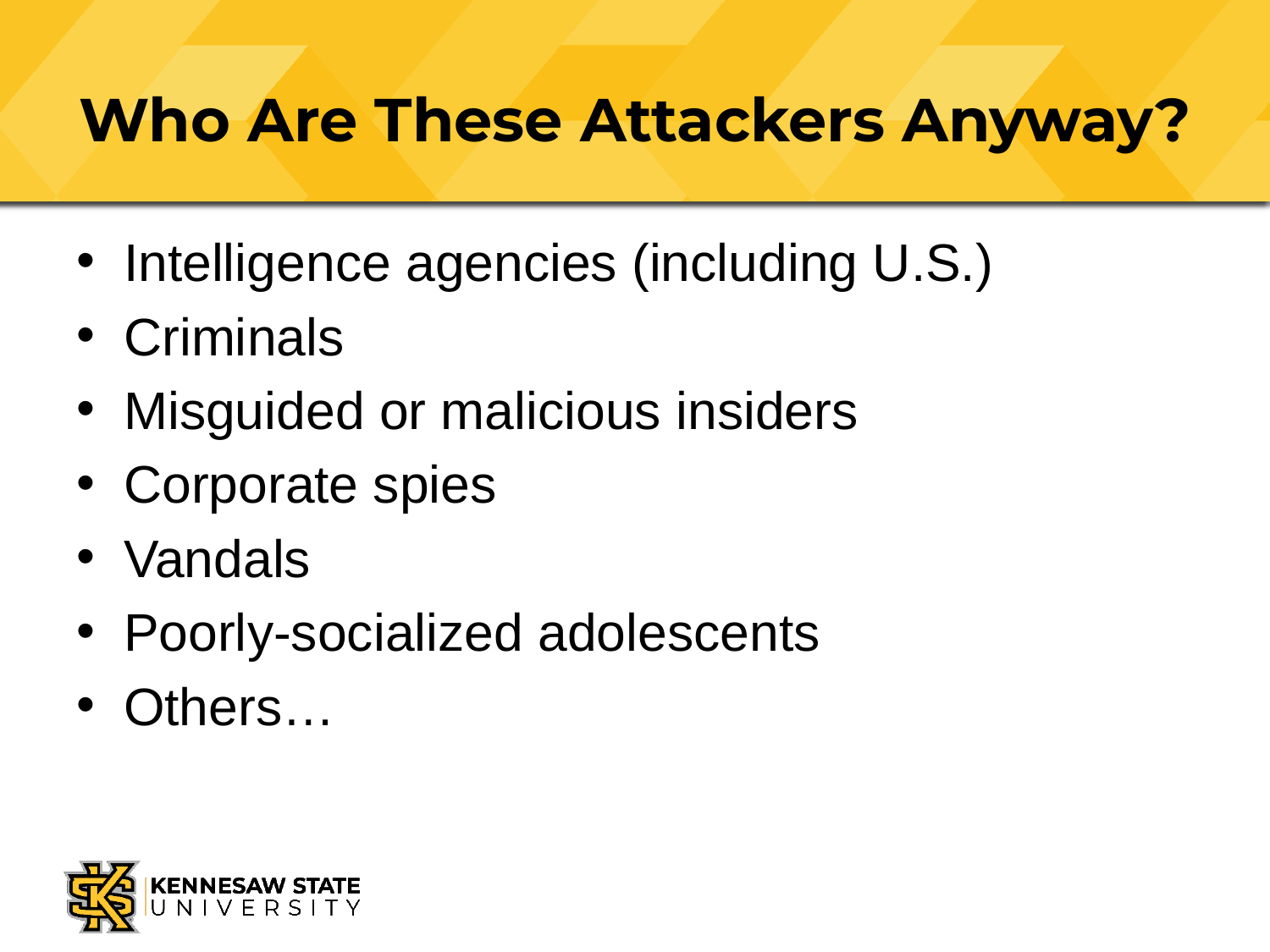

# Who Are These Attackers Anyway?
Intelligence agencies (including U.S.)
Criminals
Misguided or malicious insiders
Corporate spies
Vandals
Poorly-socialized adolescents
Others…